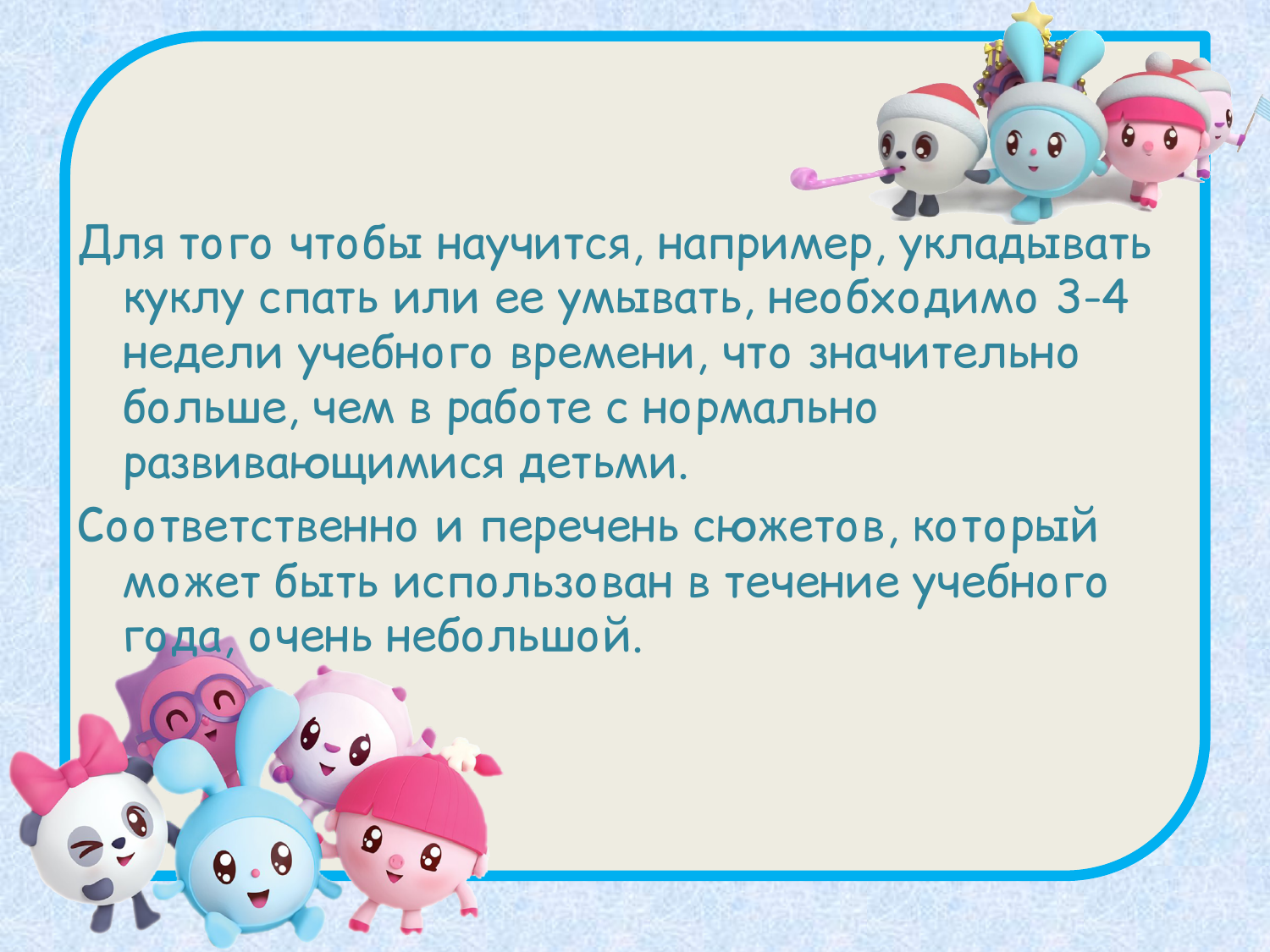

Для того чтобы научится, например, укладывать куклу спать или ее умывать, необходимо 3-4 недели учебного времени, что значительно больше, чем в работе с нормально развивающимися детьми.
Соответственно и перечень сюжетов, который может быть использован в течение учебного года, очень небольшой.